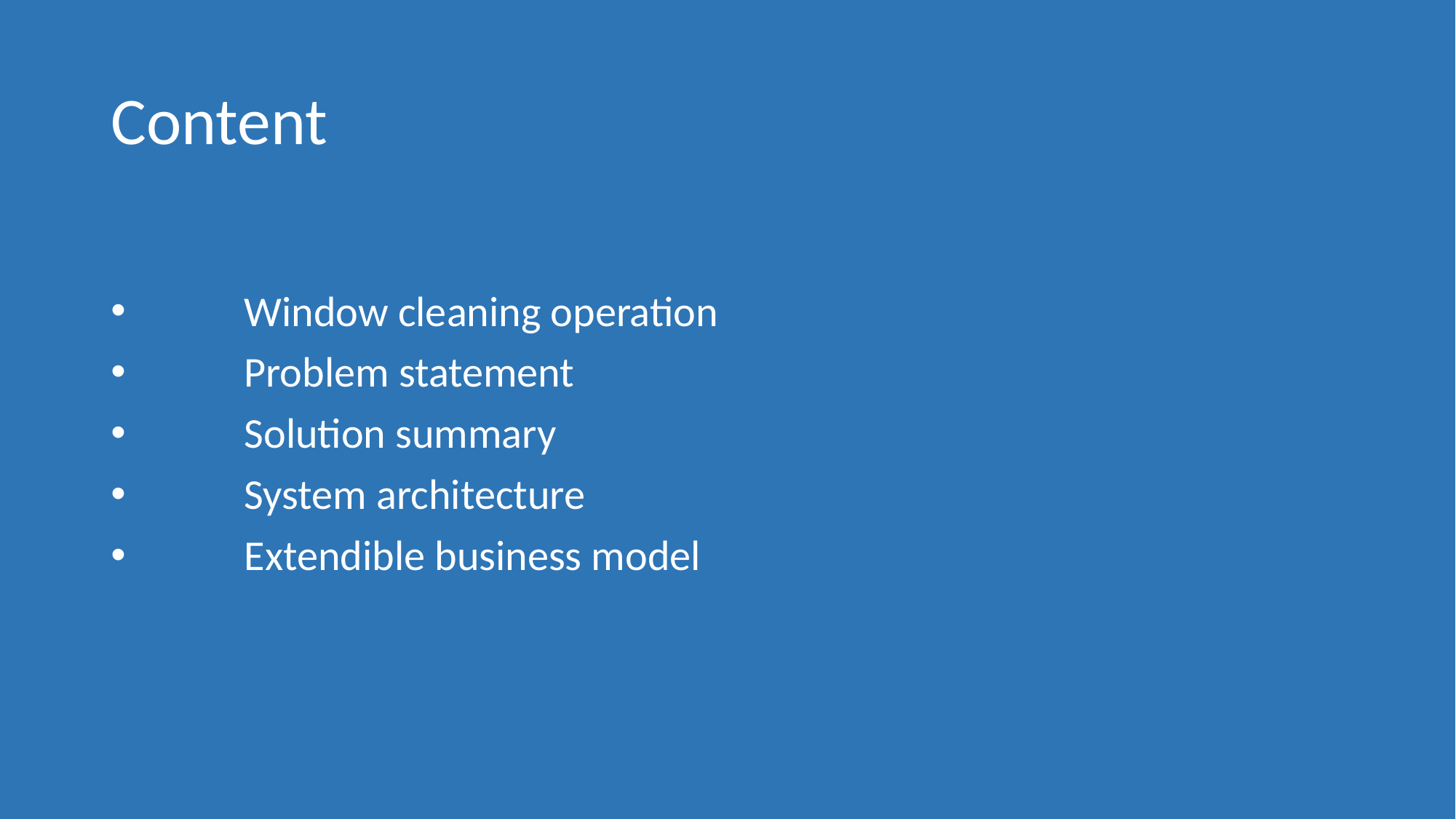

# Content

           Window cleaning operation
           Problem statement
           Solution summary
           System architecture
           Extendible business model